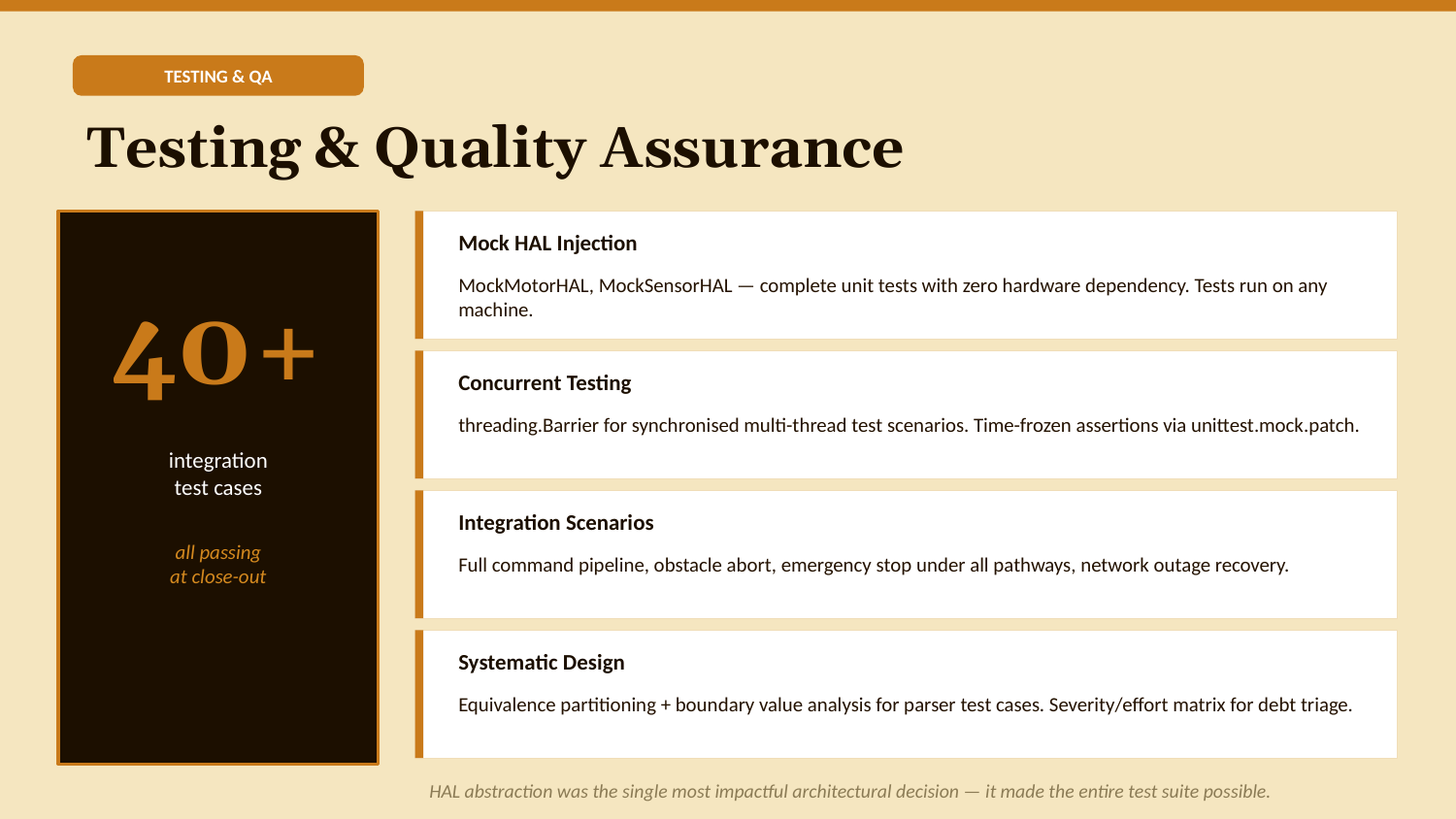

TESTING & QA
Testing & Quality Assurance

Mock HAL Injection
40+
MockMotorHAL, MockSensorHAL — complete unit tests with zero hardware dependency. Tests run on any machine.

Concurrent Testing
threading.Barrier for synchronised multi-thread test scenarios. Time-frozen assertions via unittest.mock.patch.
integration
test cases

Integration Scenarios
all passing
at close-out
Full command pipeline, obstacle abort, emergency stop under all pathways, network outage recovery.

Systematic Design
Equivalence partitioning + boundary value analysis for parser test cases. Severity/effort matrix for debt triage.
HAL abstraction was the single most impactful architectural decision — it made the entire test suite possible.